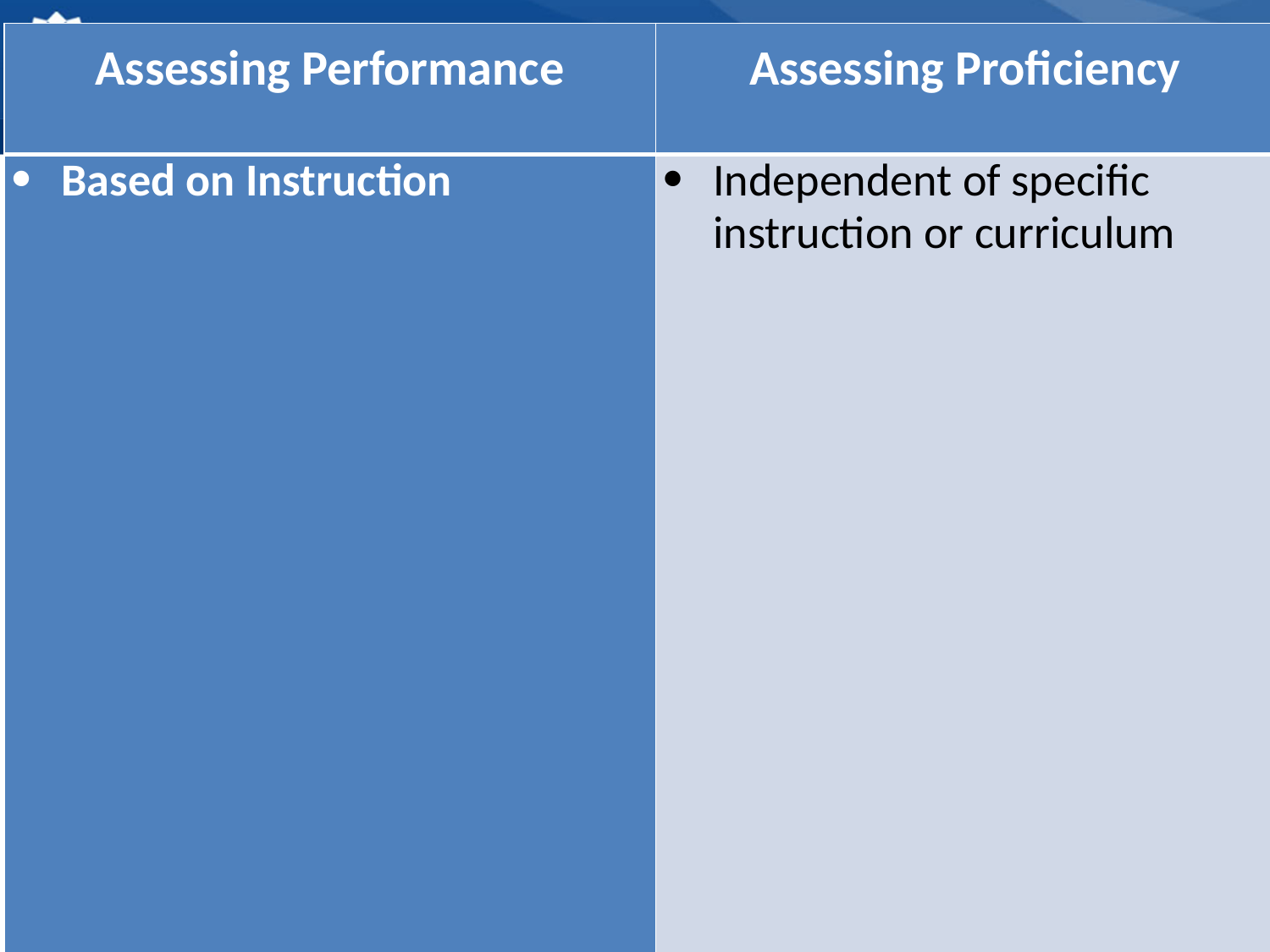

| Assessing Performance | Assessing Proficiency |
| --- | --- |
| Based on Instruction | Independent of specific instruction or curriculum |
#